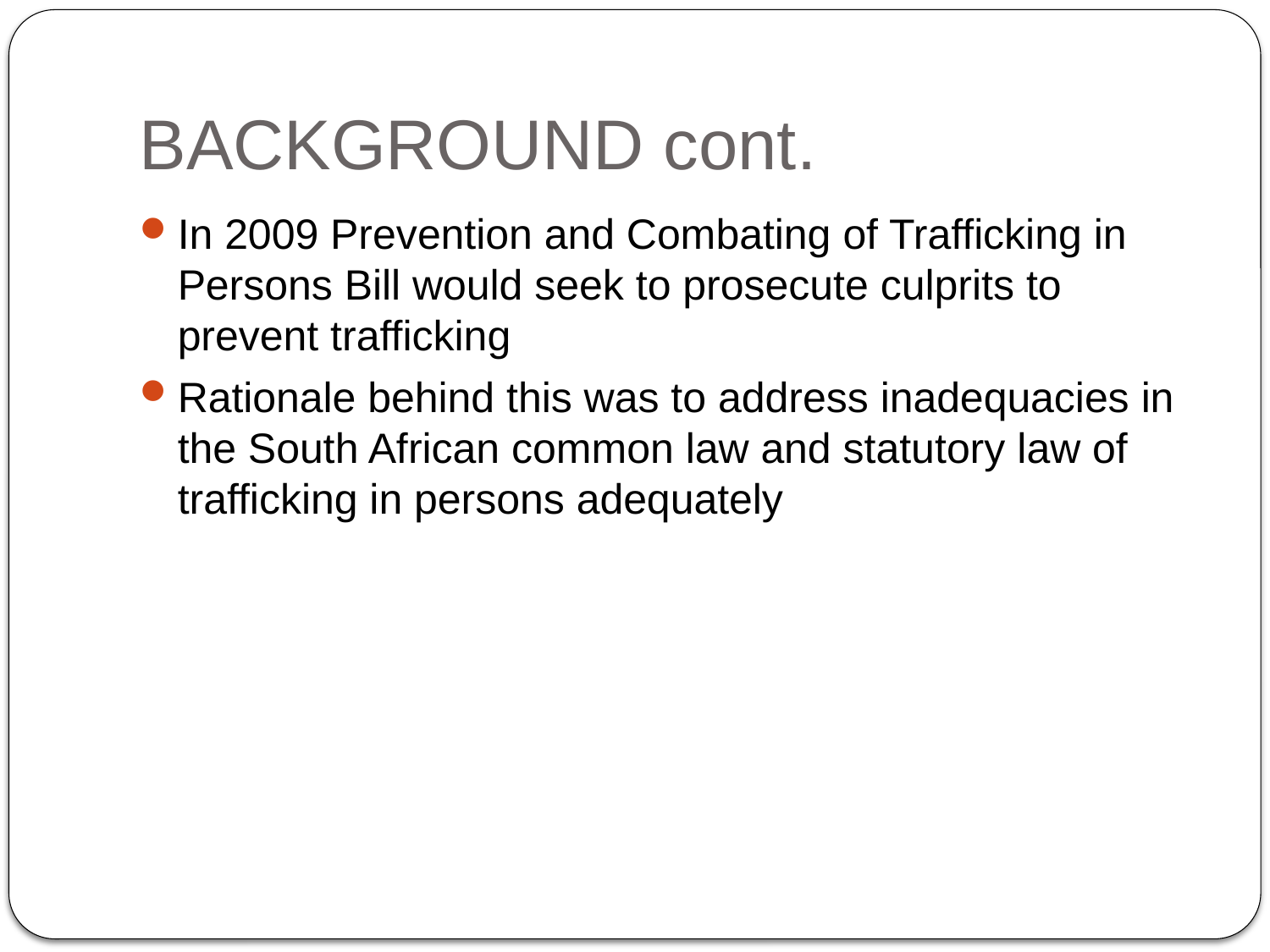

# BACKGROUND cont.
In 2009 Prevention and Combating of Trafficking in Persons Bill would seek to prosecute culprits to prevent trafficking
Rationale behind this was to address inadequacies in the South African common law and statutory law of trafficking in persons adequately